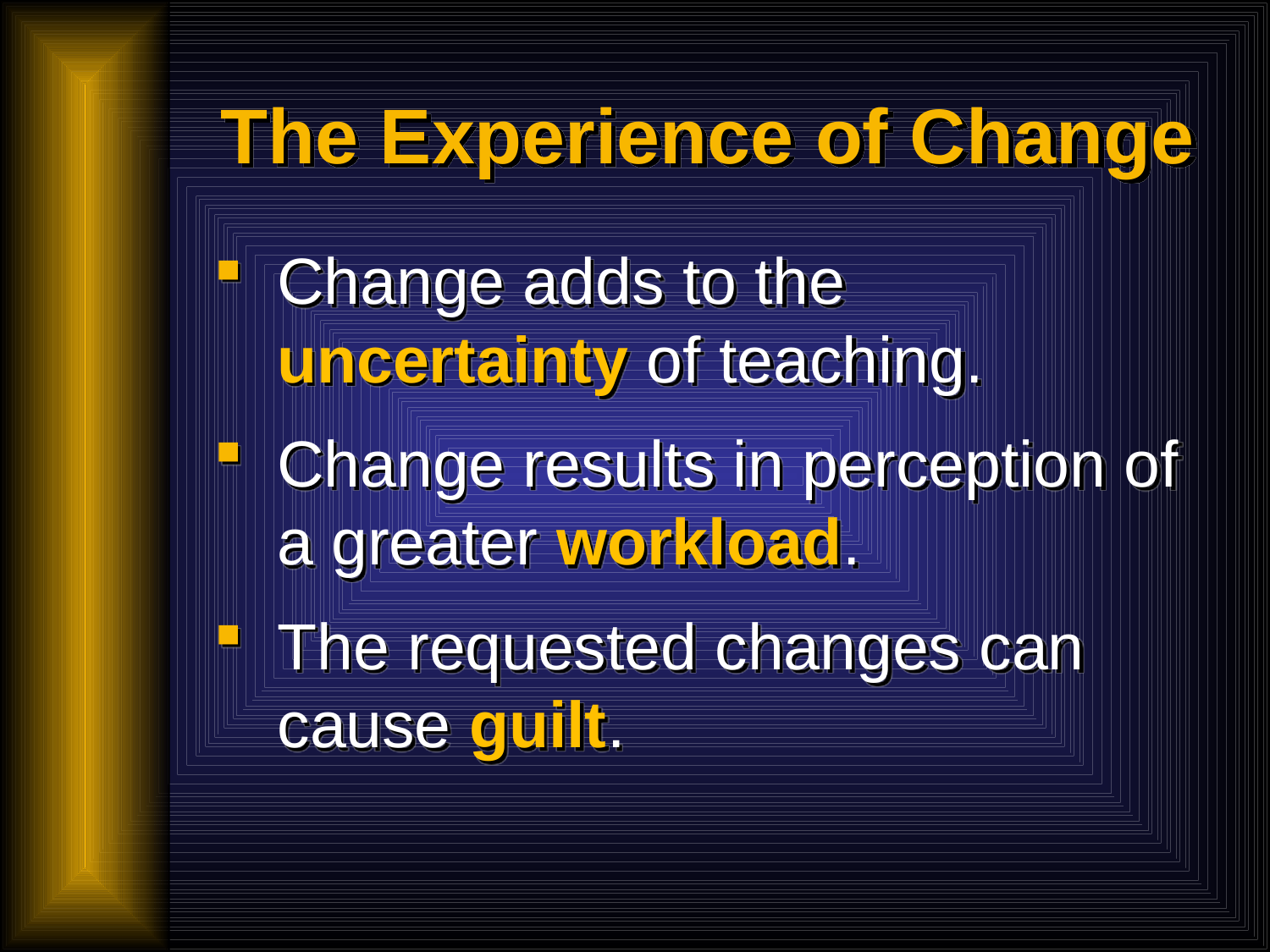

# The Experience of Change
Change adds to the uncertainty of teaching.
Change results in perception of a greater workload.
The requested changes can cause guilt.